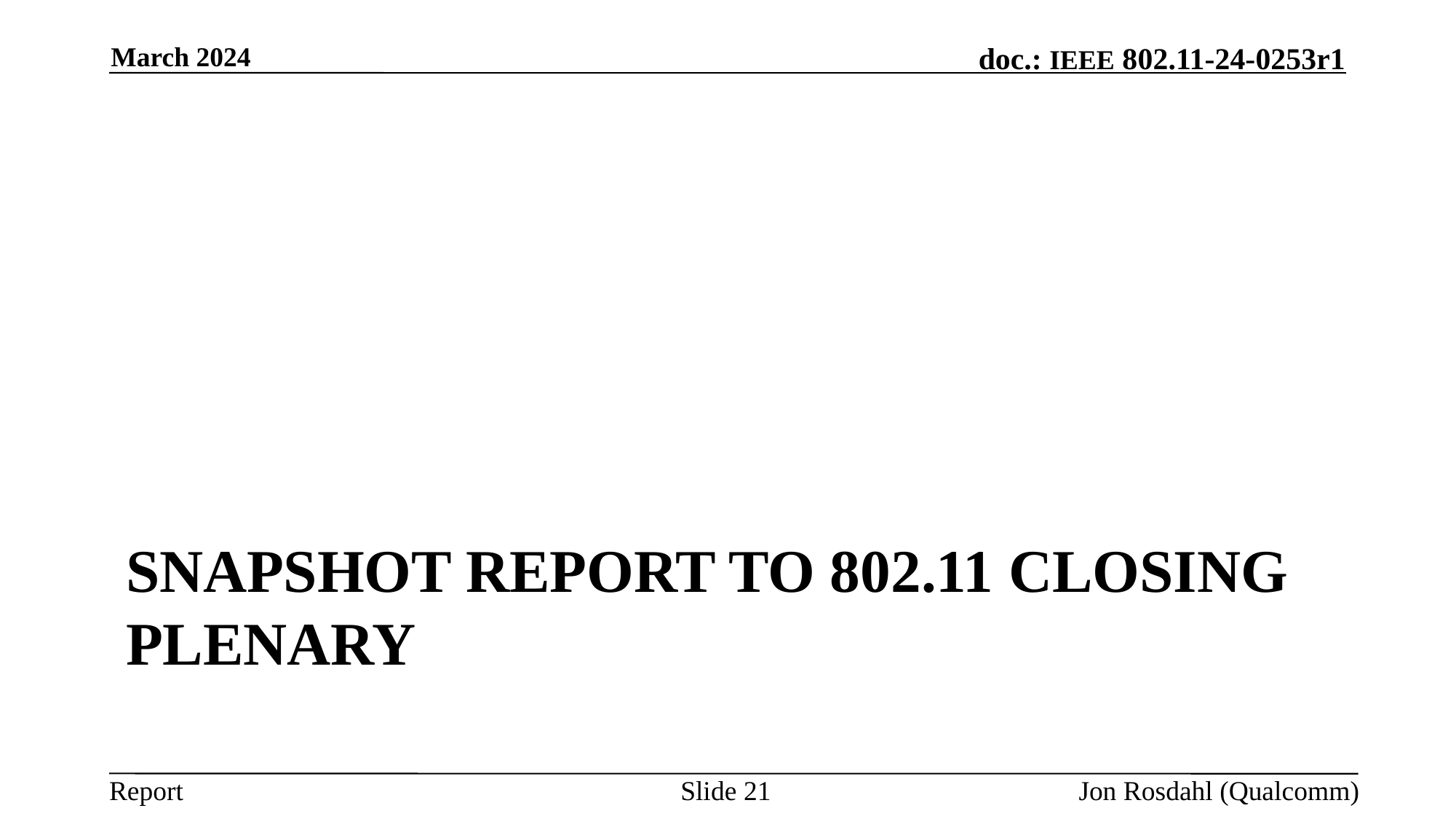

March 2024

# Snapshot Report to 802.11 closing plenary
Slide 21
Jon Rosdahl (Qualcomm)